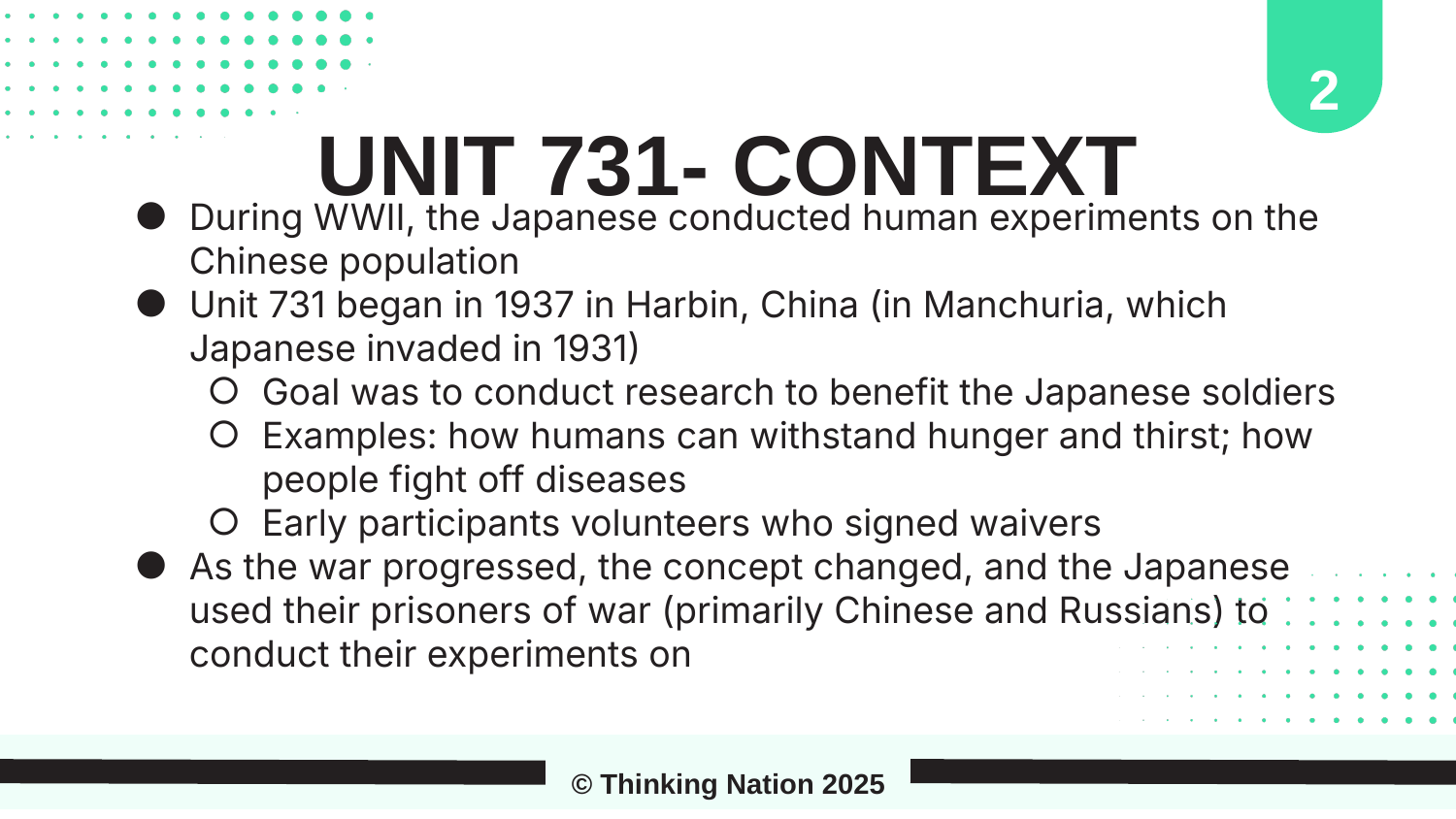

2
UNIT 731- CONTEXT
During WWII, the Japanese conducted human experiments on the Chinese population
Unit 731 began in 1937 in Harbin, China (in Manchuria, which Japanese invaded in 1931)
Goal was to conduct research to benefit the Japanese soldiers
Examples: how humans can withstand hunger and thirst; how people fight off diseases
Early participants volunteers who signed waivers
As the war progressed, the concept changed, and the Japanese used their prisoners of war (primarily Chinese and Russians) to conduct their experiments on

© Thinking Nation 2025